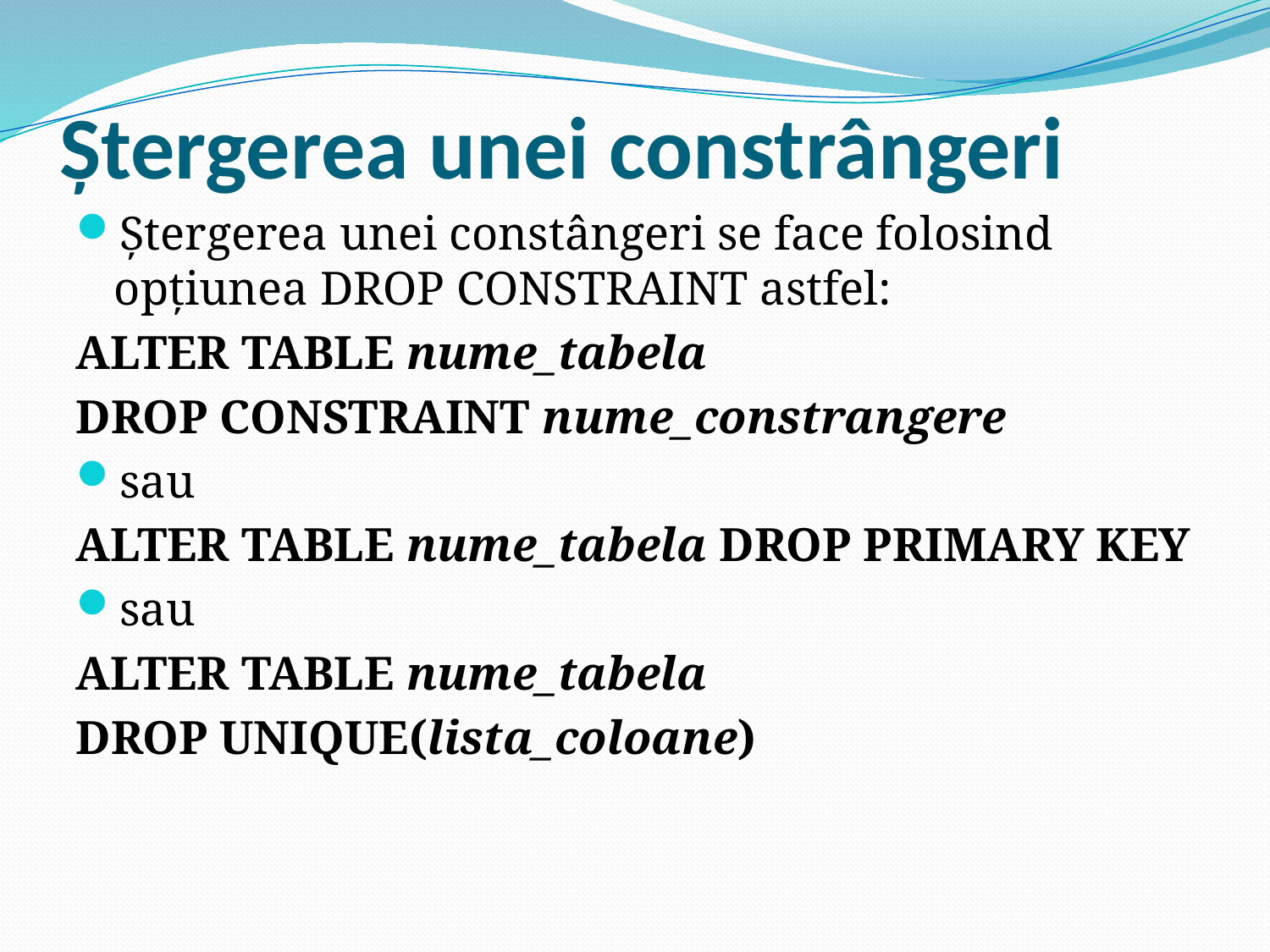

# Ştergerea unei constrângeri
Ştergerea unei constângeri se face folosind opţiunea DROP CONSTRAINT astfel:
ALTER TABLE nume_tabela
DROP CONSTRAINT nume_constrangere
sau
ALTER TABLE nume_tabela DROP PRIMARY KEY
sau
ALTER TABLE nume_tabela
DROP UNIQUE(lista_coloane)